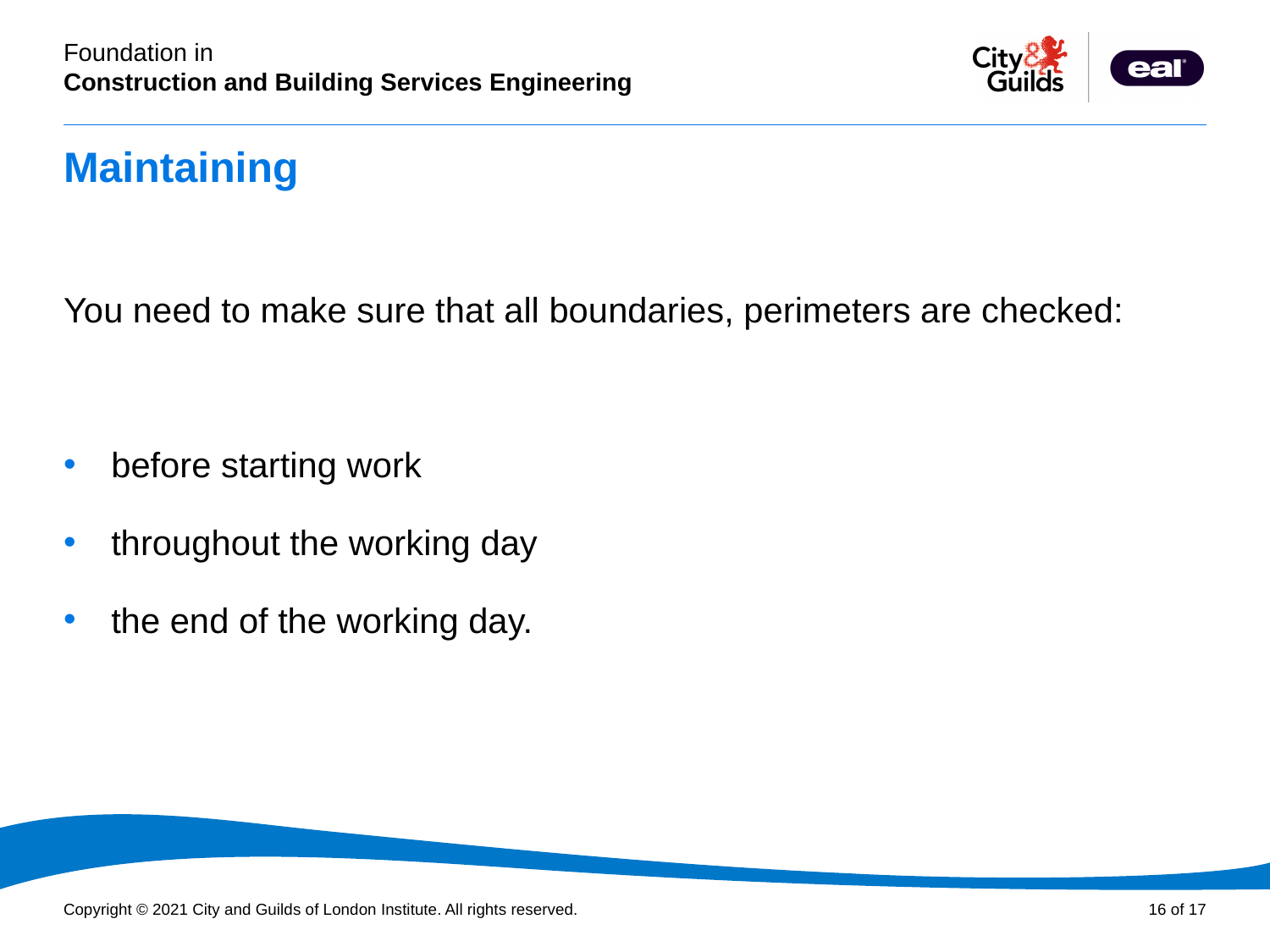

# Maintaining

You need to make sure that all boundaries, perimeters are checked:

before starting work
throughout the working day
the end of the working day.